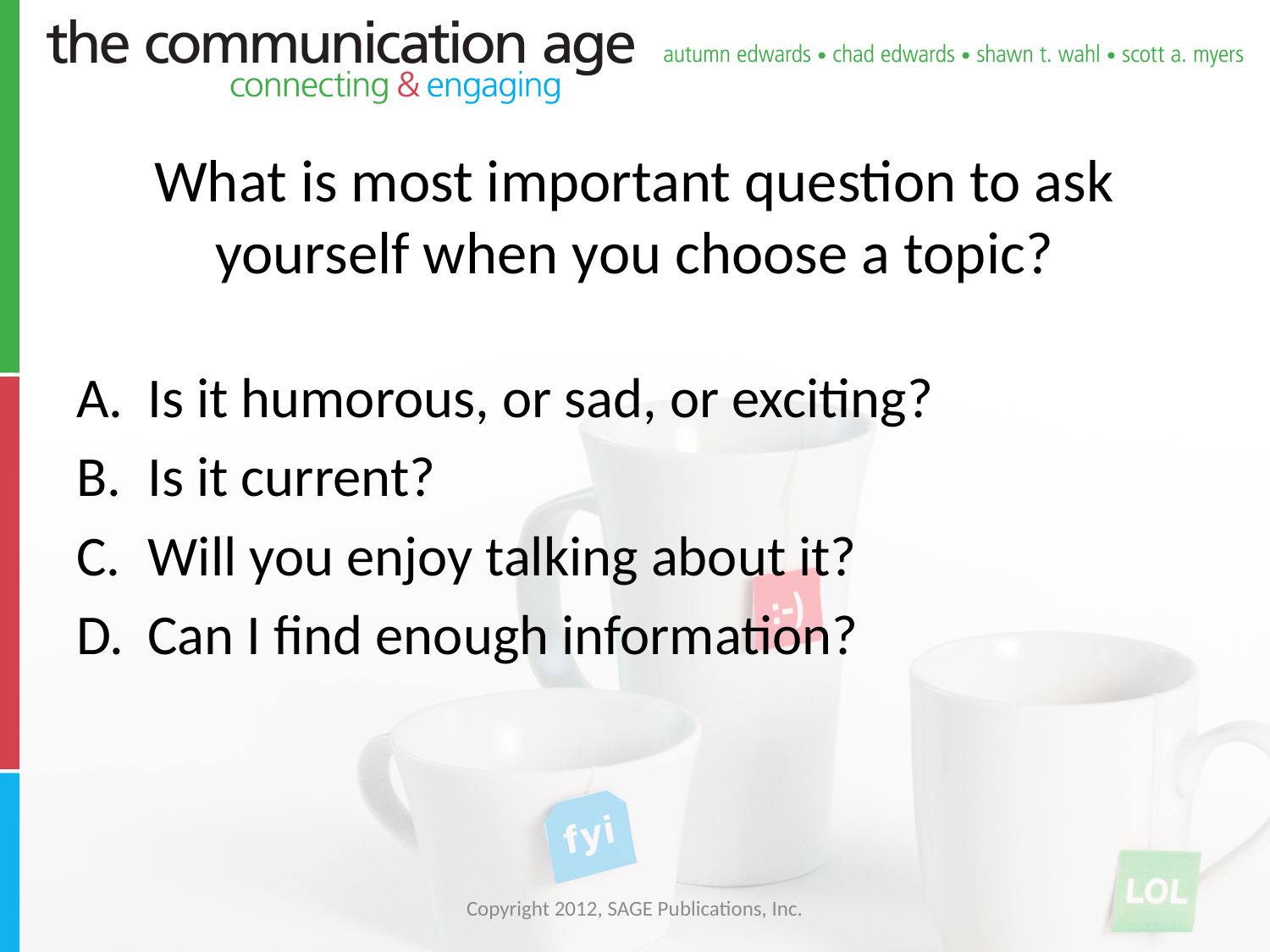

# What is most important question to ask yourself when you choose a topic?
Is it humorous, or sad, or exciting?
Is it current?
Will you enjoy talking about it?
Can I find enough information?
Copyright 2012, SAGE Publications, Inc.